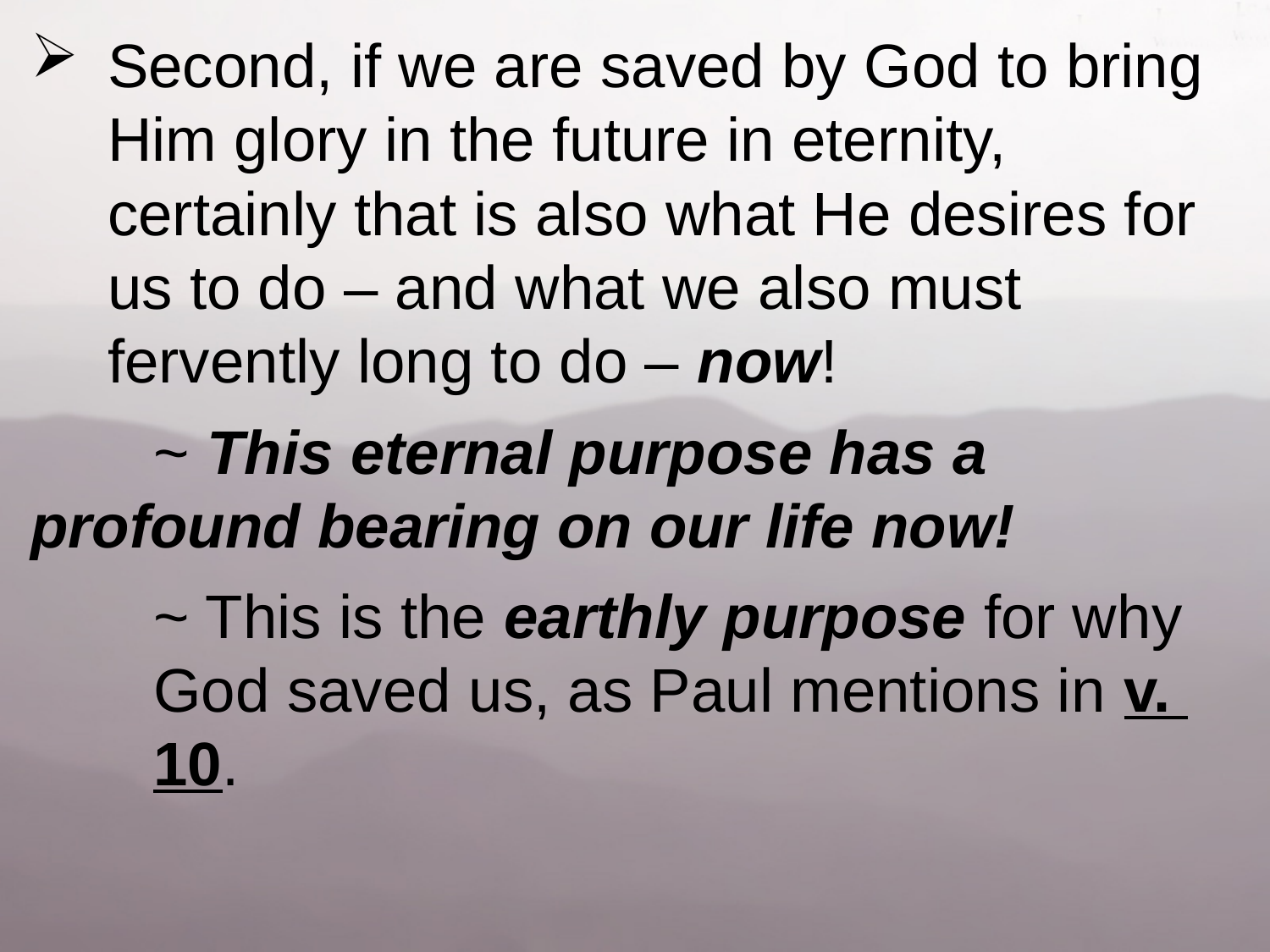

Second, if we are saved by God to bring Him glory in the future in eternity, certainly that is also what He desires for us to do – and what we also must fervently long to do – now!
		~ This eternal purpose has a 							profound bearing on our life now!
		~ This is the earthly purpose for why 					God saved us, as Paul mentions in v. 					10.